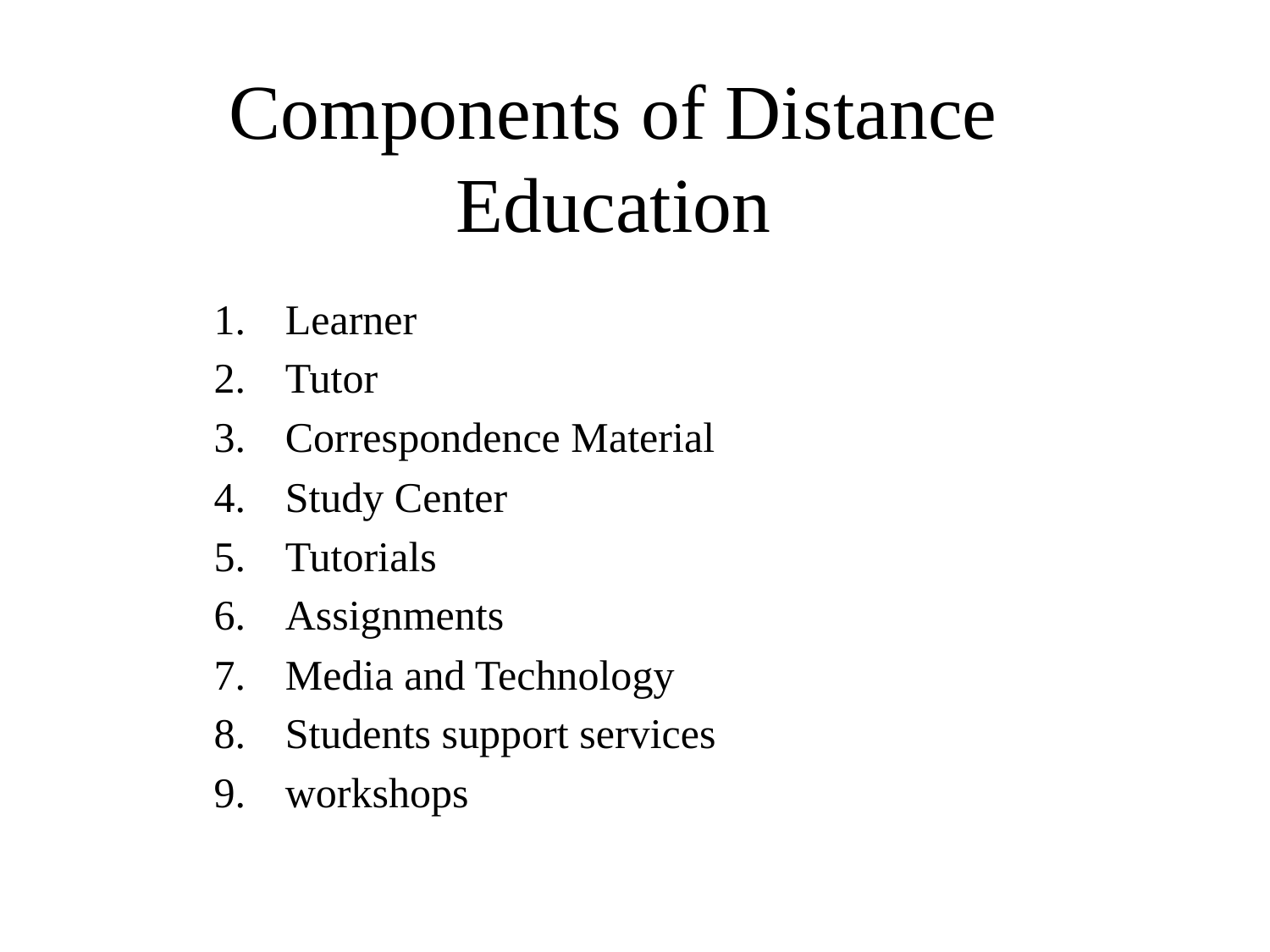

# Components of Distance Education
Learner
Tutor
Correspondence Material
Study Center
Tutorials
Assignments
Media and Technology
Students support services
workshops